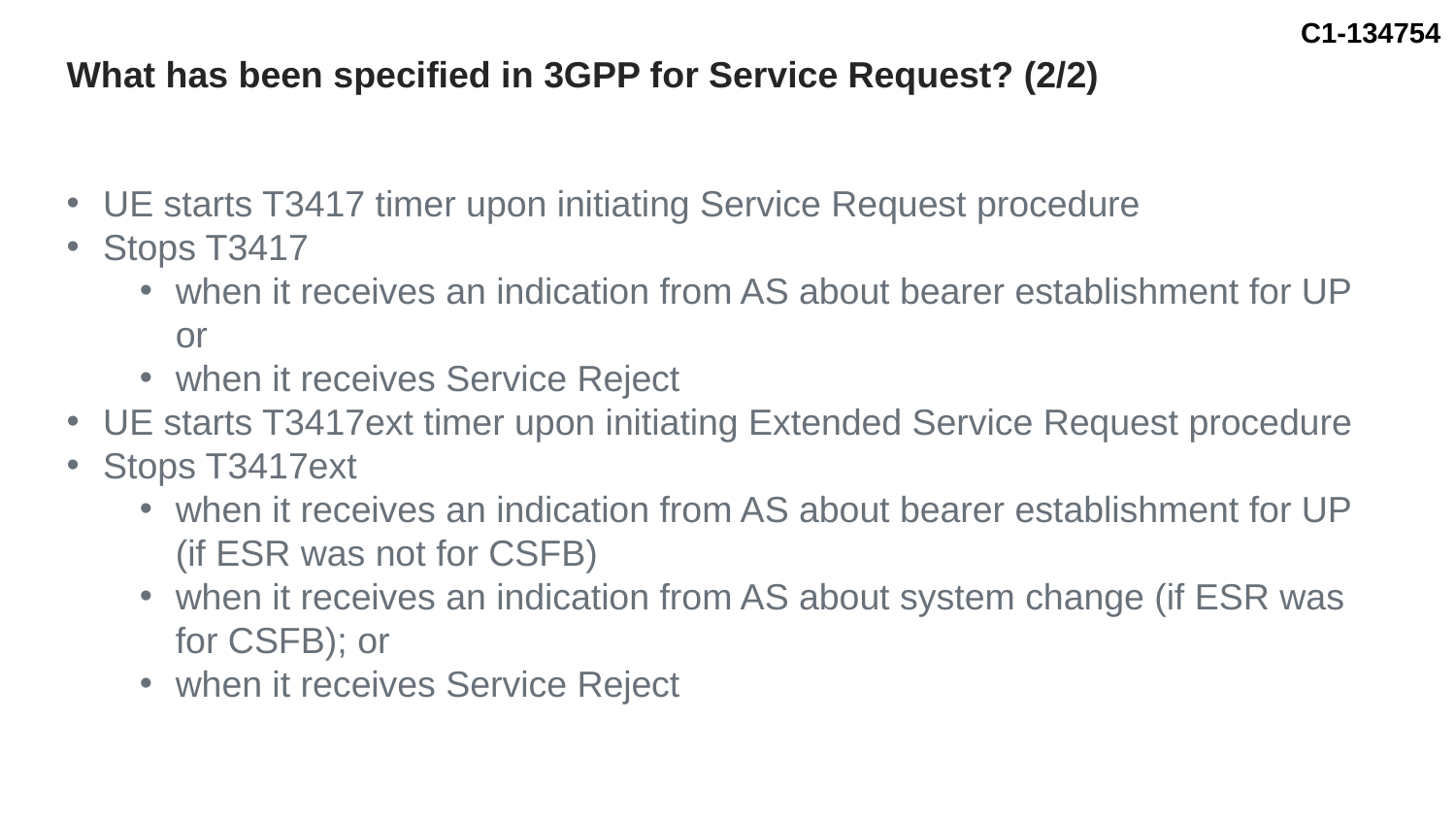

# What has been specified in 3GPP for Service Request? (2/2)
UE starts T3417 timer upon initiating Service Request procedure
Stops T3417
when it receives an indication from AS about bearer establishment for UP or
when it receives Service Reject
UE starts T3417ext timer upon initiating Extended Service Request procedure
Stops T3417ext
when it receives an indication from AS about bearer establishment for UP (if ESR was not for CSFB)
when it receives an indication from AS about system change (if ESR was for CSFB); or
when it receives Service Reject